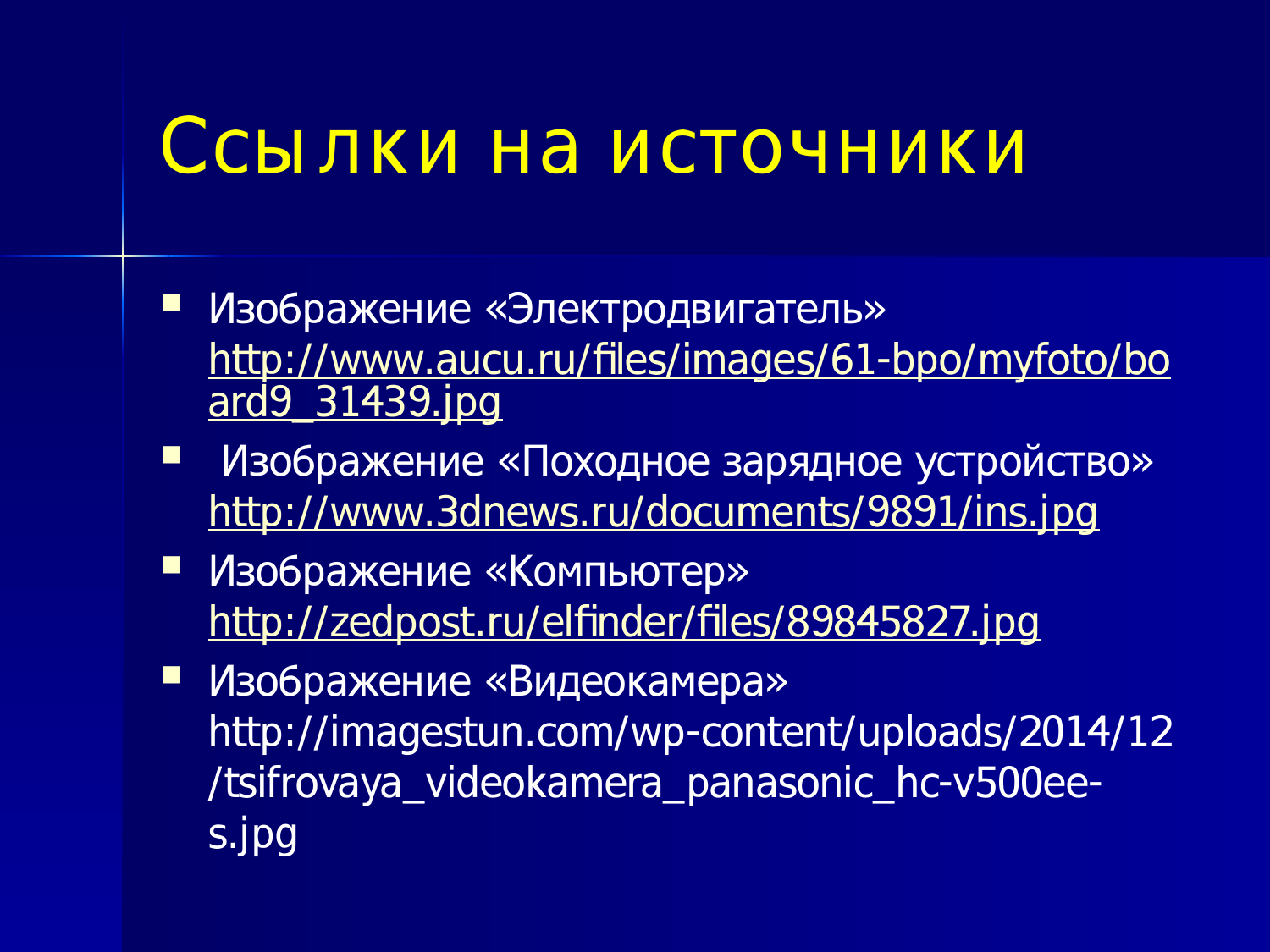

# Ссылки на источники
Изображение «Электродвигатель» http://www.aucu.ru/files/images/61-bpo/myfoto/board9_31439.jpg
 Изображение «Походное зарядное устройство» http://www.3dnews.ru/documents/9891/ins.jpg
Изображение «Компьютер» http://zedpost.ru/elfinder/files/89845827.jpg
Изображение «Видеокамера» http://imagestun.com/wp-content/uploads/2014/12/tsifrovaya_videokamera_panasonic_hc-v500ee-s.jpg